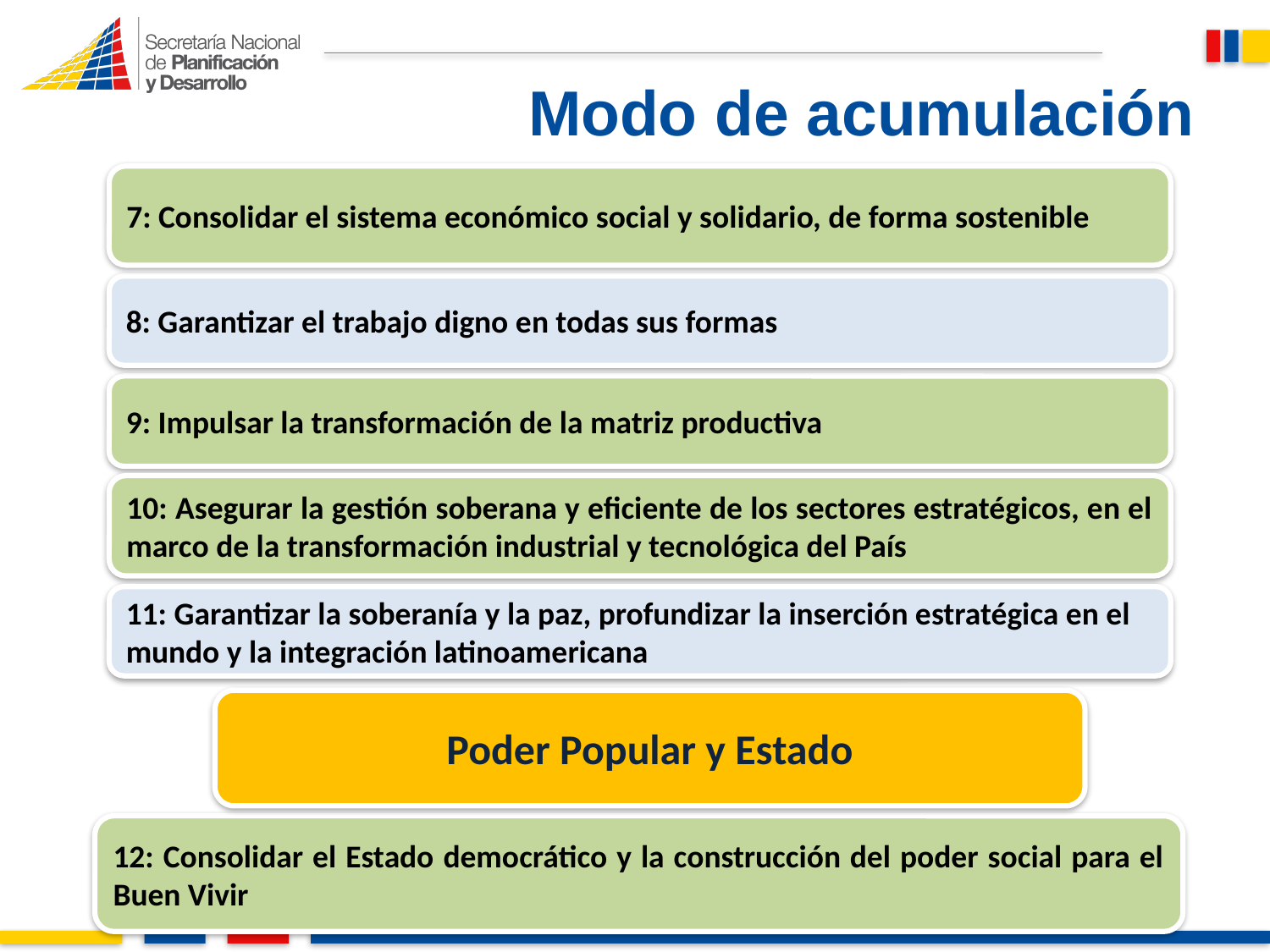

Modo de acumulación
7: Consolidar el sistema económico social y solidario, de forma sostenible
8: Garantizar el trabajo digno en todas sus formas
9: Impulsar la transformación de la matriz productiva
10: Asegurar la gestión soberana y eficiente de los sectores estratégicos, en el marco de la transformación industrial y tecnológica del País
11: Garantizar la soberanía y la paz, profundizar la inserción estratégica en el mundo y la integración latinoamericana
Poder Popular y Estado
12: Consolidar el Estado democrático y la construcción del poder social para el Buen Vivir